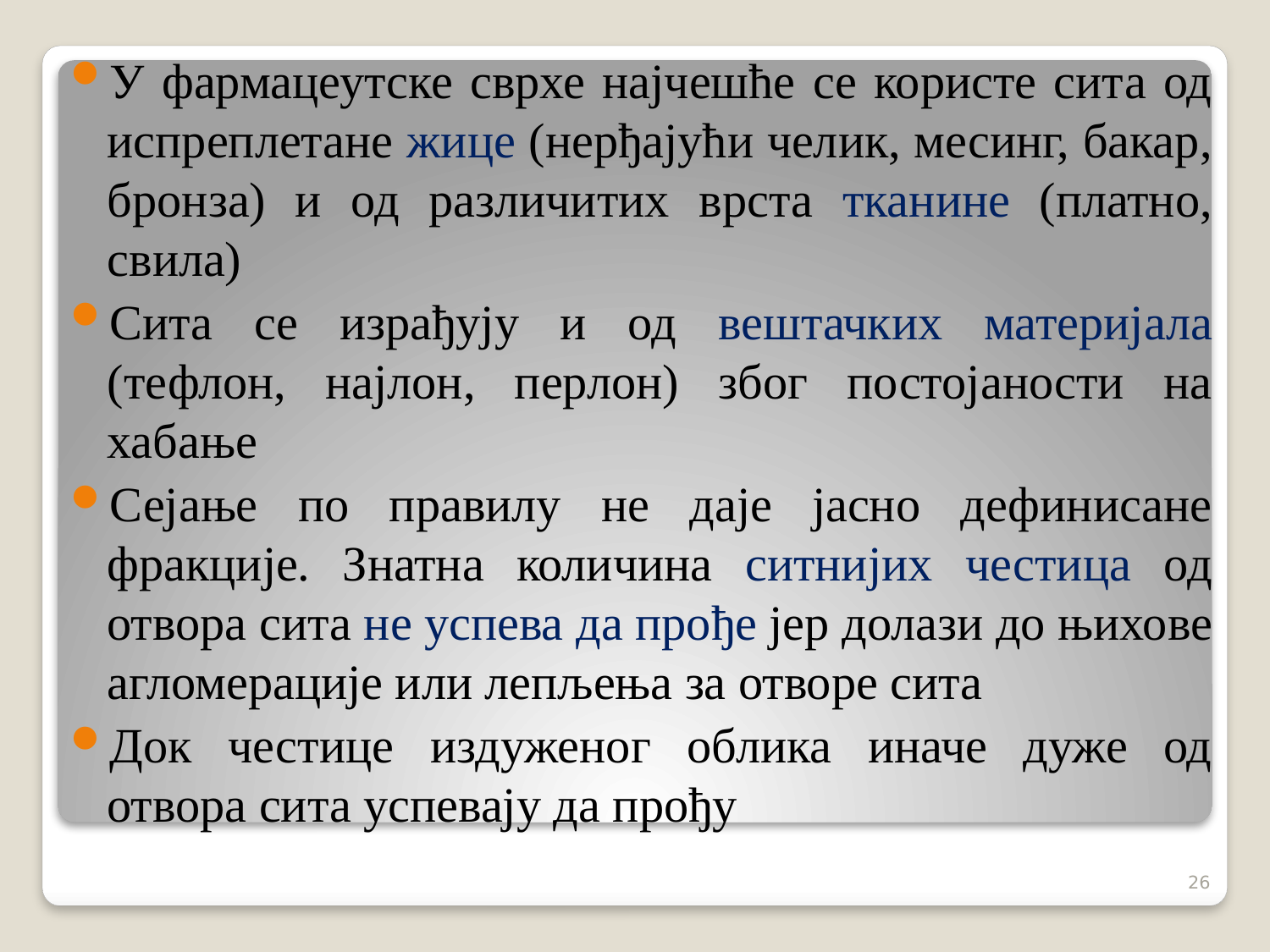

У фармацеутске сврхе најчешће се користе сита од испреплетане жице (нерђајући челик, месинг, бакар, бронза) и од различитих врста тканине (платно, свила)
Сита се израђују и од вештачких материјала (тефлон, најлон, перлон) због постојаности на хабање
Сејање по правилу не даје јасно дефинисане фракције. Знатна количина ситнијих честица од отворa сита не успева да прође јер долази до њихове агломерације или лепљења за отворе сита
Док честице издуженог облика иначе дуже од отвора сита успевају да прођу
26